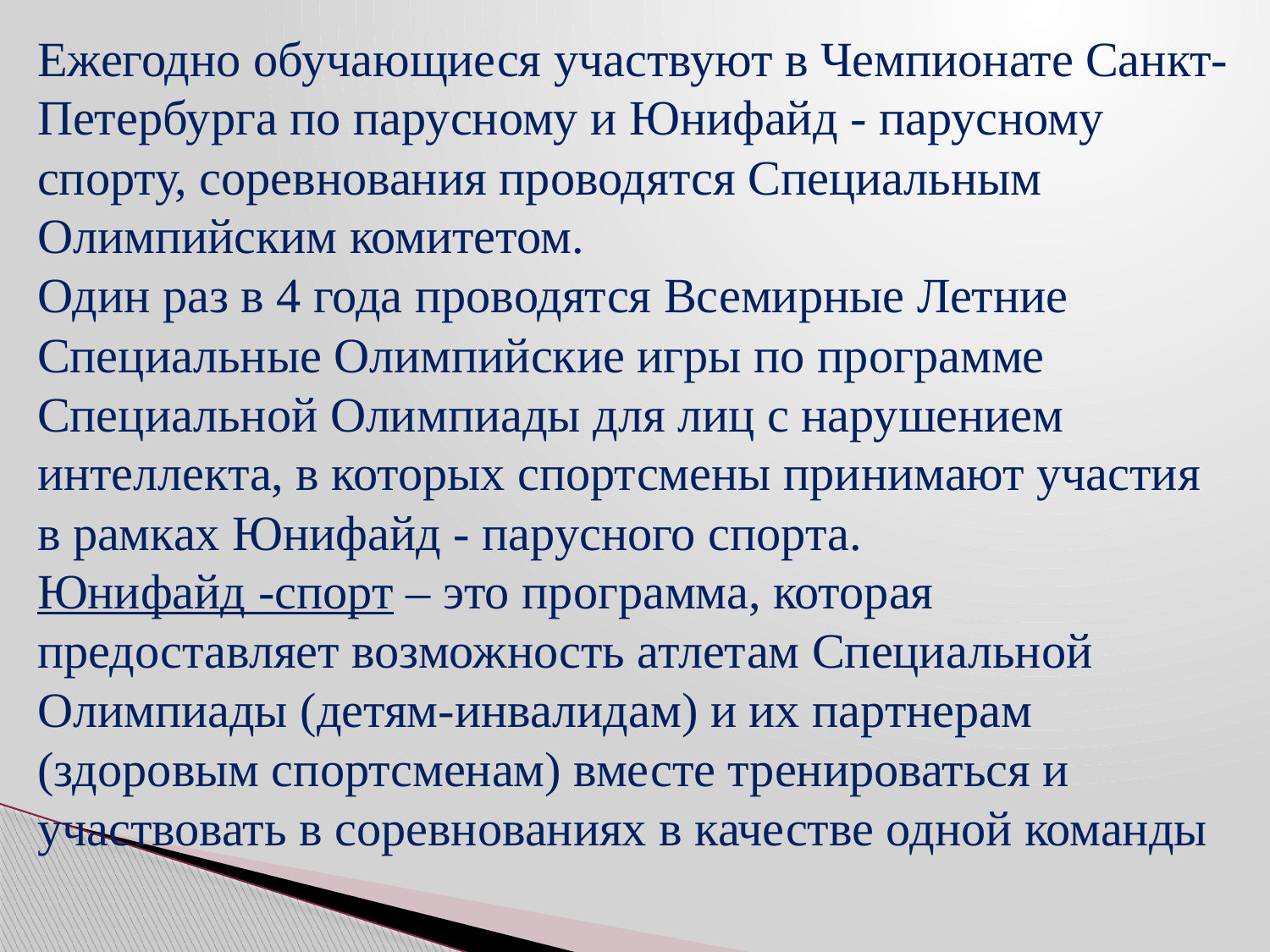

# Ежегодно обучающиеся участвуют в Чемпионате Санкт-Петербурга по парусному и Юнифайд - парусному спорту, соревнования проводятся Специальным Олимпийским комитетом. Один раз в 4 года проводятся Всемирные Летние Специальные Олимпийские игры по программе Специальной Олимпиады для лиц с нарушением интеллекта, в которых спортсмены принимают участия в рамках Юнифайд - парусного спорта. Юнифайд -спорт – это программа, которая предоставляет возможность атлетам Специальной Олимпиады (детям-инвалидам) и их партнерам (здоровым спортсменам) вместе тренироваться и участвовать в соревнованиях в качестве одной команды